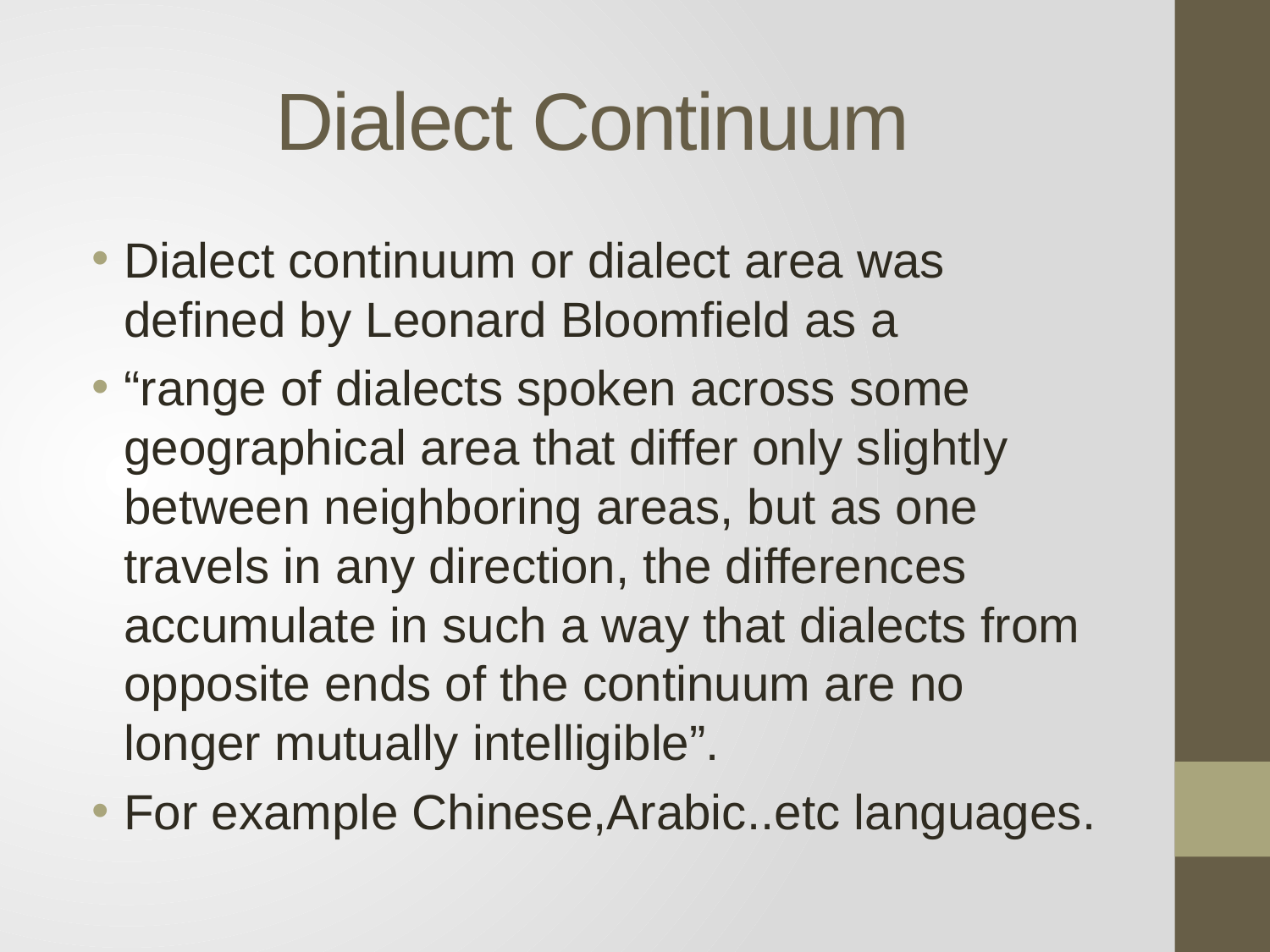

# Dialect Continuum
Dialect continuum or dialect area was defined by Leonard Bloomfield as a
“range of dialects spoken across some geographical area that differ only slightly between neighboring areas, but as one travels in any direction, the differences accumulate in such a way that dialects from opposite ends of the continuum are no longer mutually intelligible”.
For example Chinese,Arabic..etc languages.